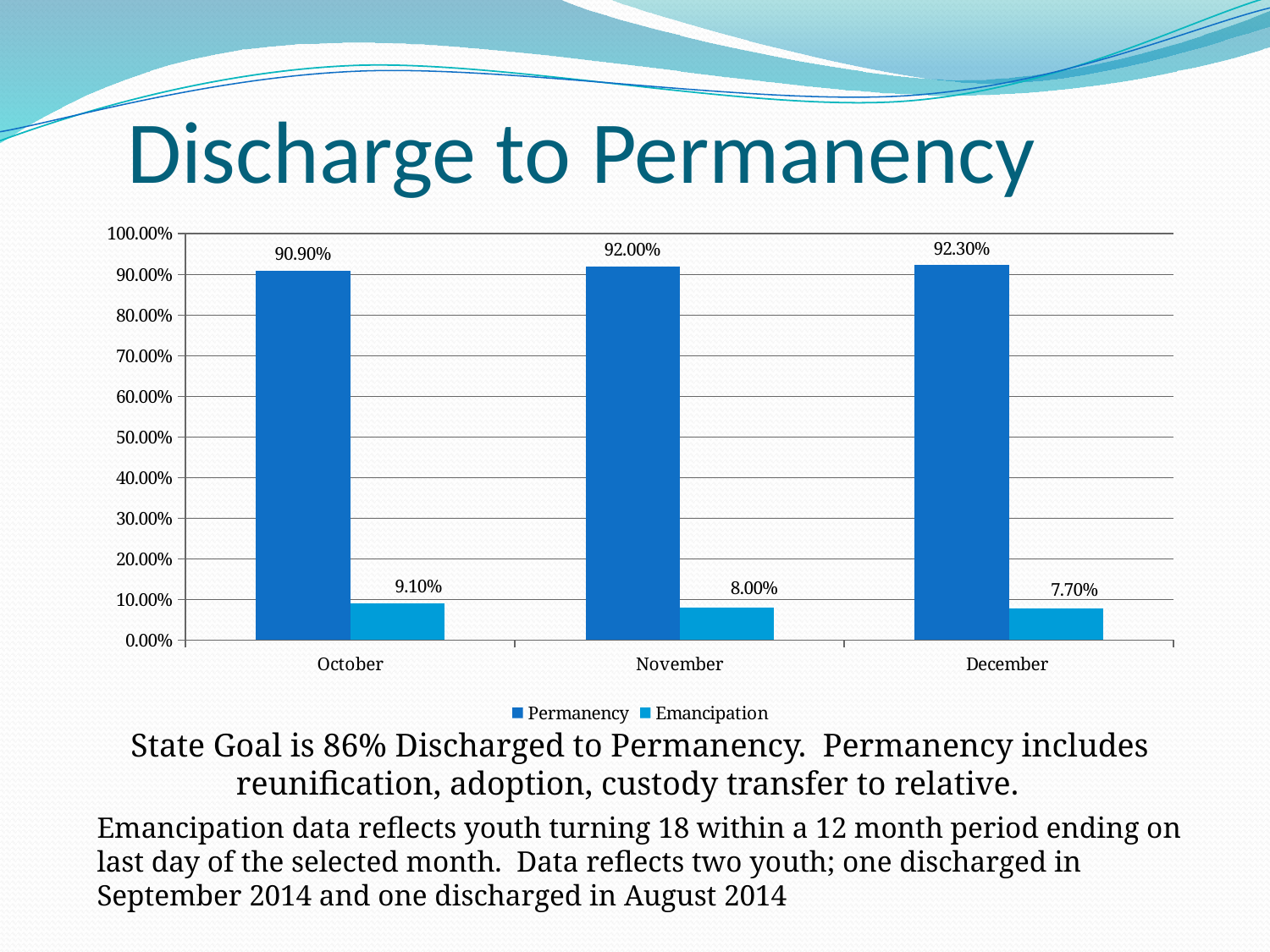

# Discharge to Permanency

### Chart

| Category |  |  |
|---|---|---|
| October | 0.909 | 0.09100000000000003 |
| November | 0.92 | 0.08000000000000004 |
| December  | 0.923 | 0.077 |
State Goal is 86% Discharged to Permanency.  Permanency includes reunification, adoption, custody transfer to relative.
Emancipation data reflects youth turning 18 within a 12 month period ending on last day of the selected month.  Data reflects two youth; one discharged in September 2014 and one discharged in August 2014